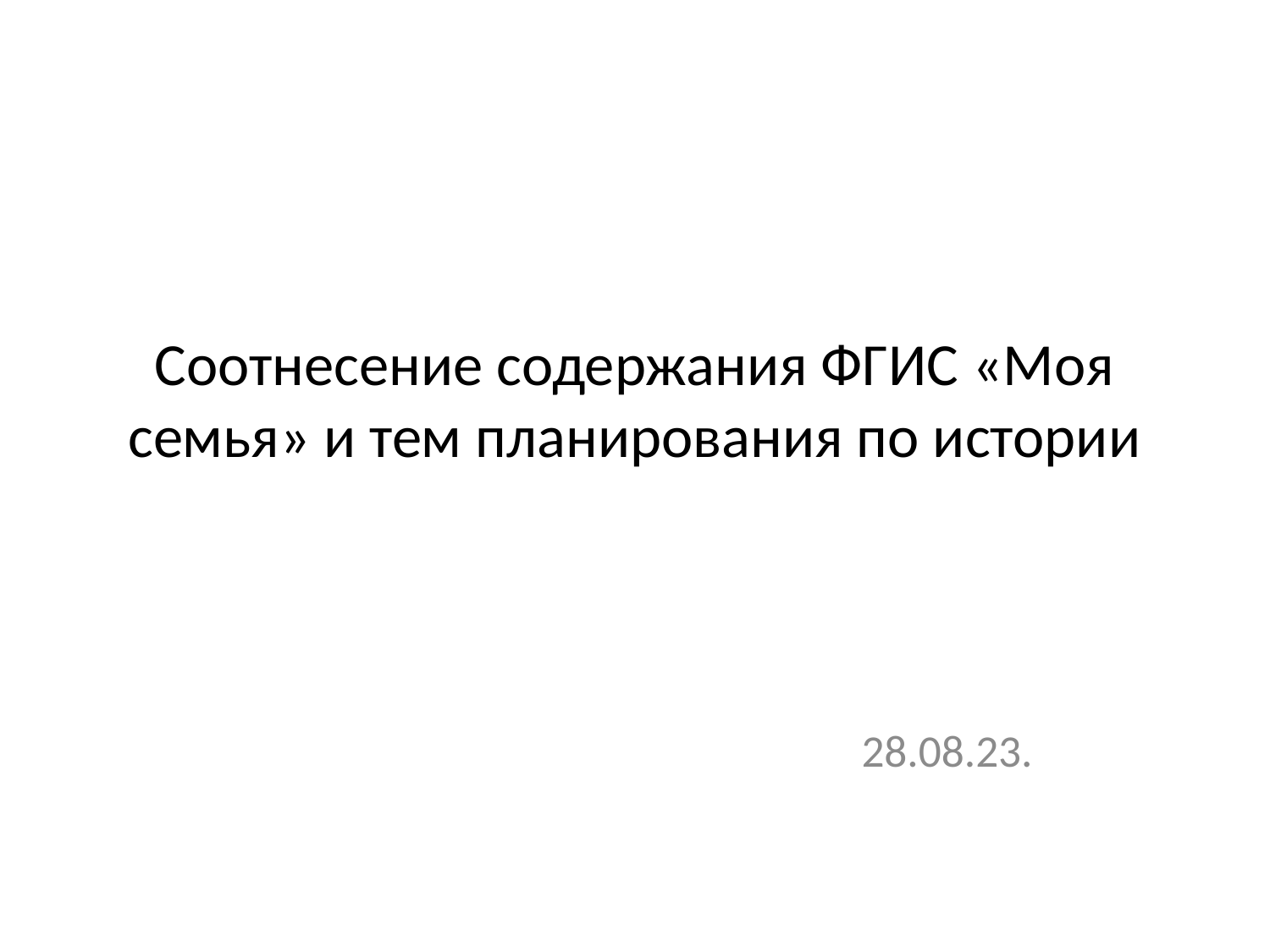

# Соотнесение содержания ФГИС «Моя семья» и тем планирования по истории
28.08.23.